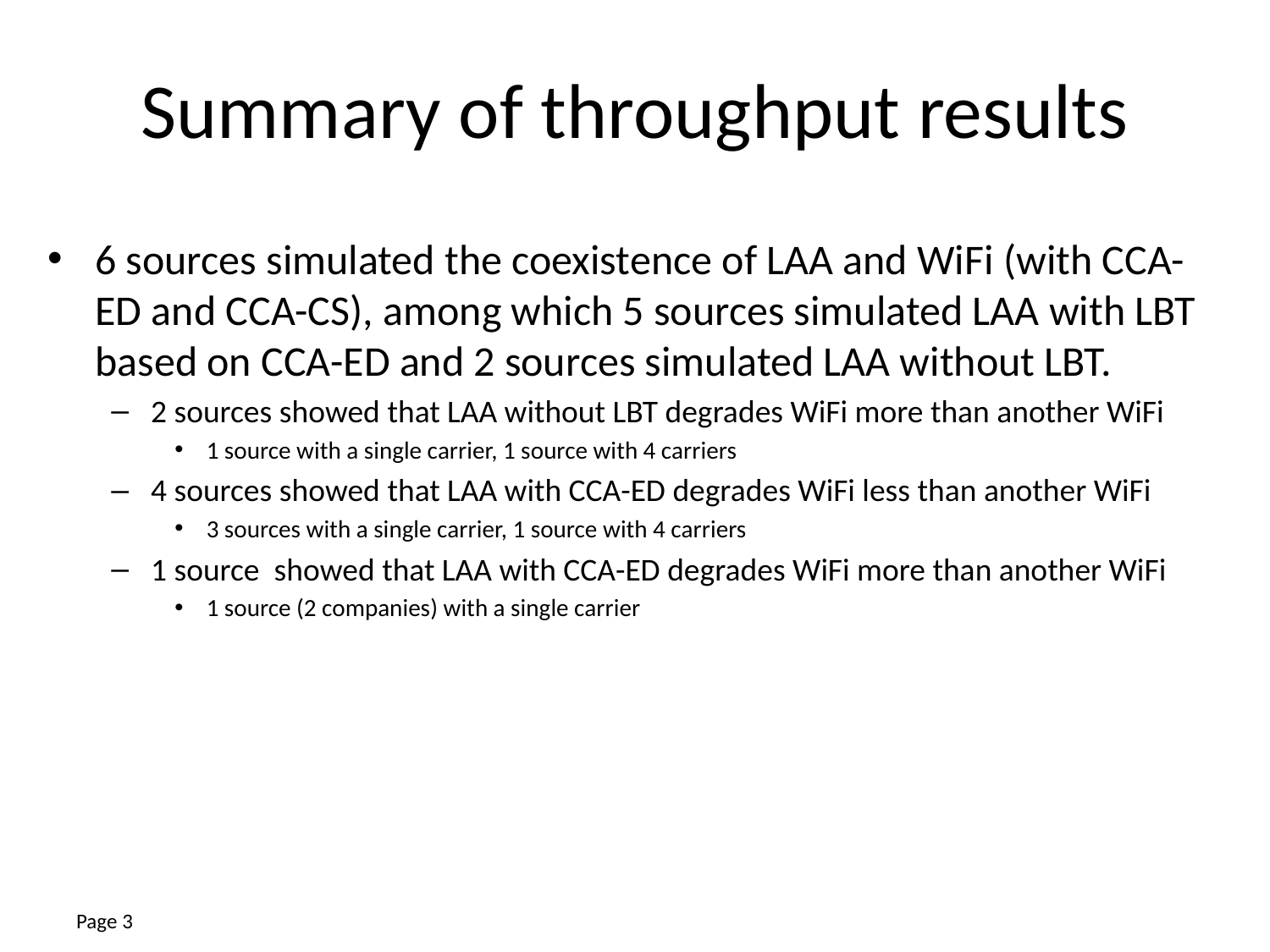

# Summary of throughput results
6 sources simulated the coexistence of LAA and WiFi (with CCA-ED and CCA-CS), among which 5 sources simulated LAA with LBT based on CCA-ED and 2 sources simulated LAA without LBT.
2 sources showed that LAA without LBT degrades WiFi more than another WiFi
1 source with a single carrier, 1 source with 4 carriers
4 sources showed that LAA with CCA-ED degrades WiFi less than another WiFi
3 sources with a single carrier, 1 source with 4 carriers
1 source  showed that LAA with CCA-ED degrades WiFi more than another WiFi
1 source (2 companies) with a single carrier

Page 3